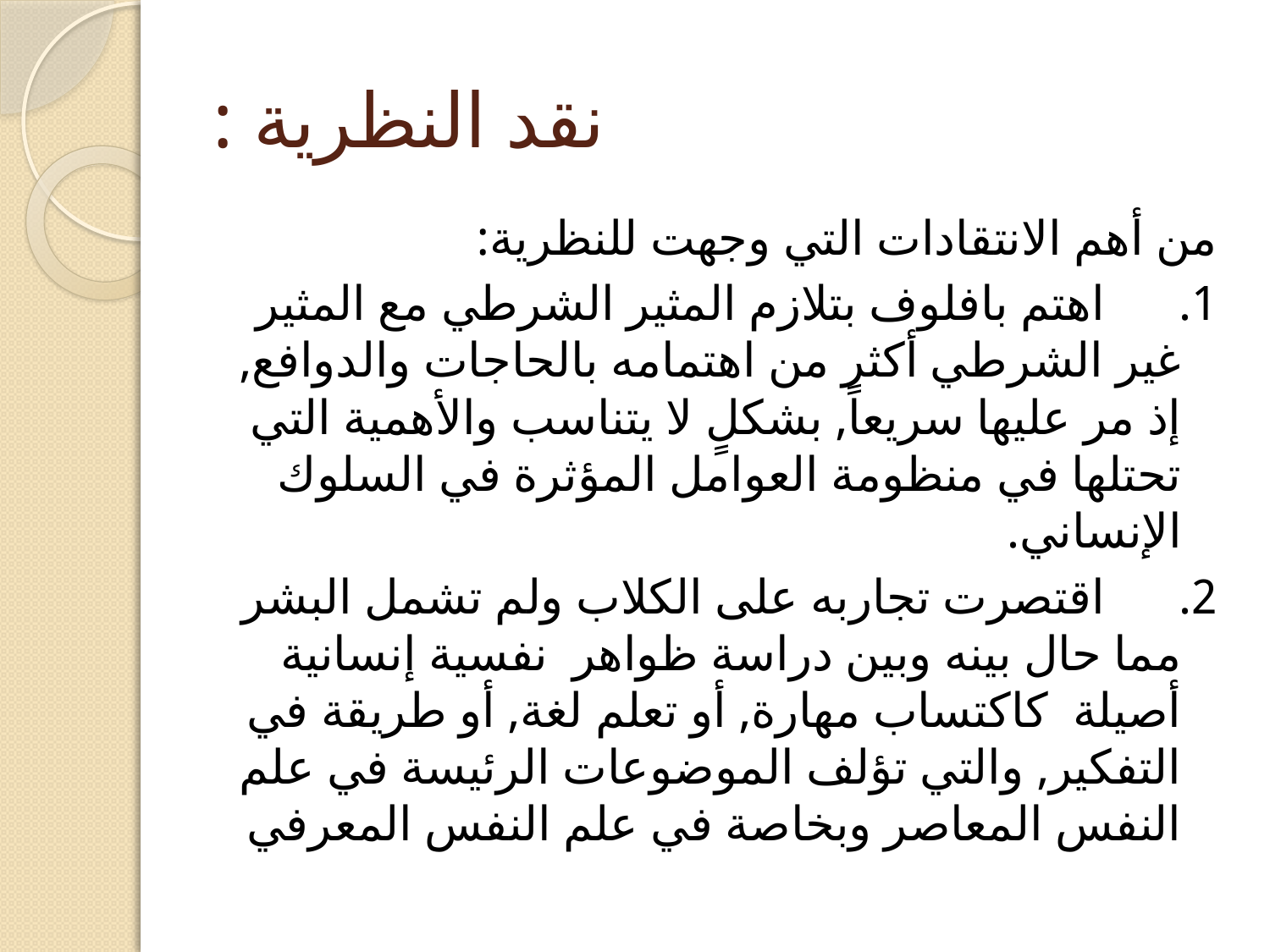

# نقد النظرية :
من أهم الانتقادات التي وجهت للنظرية:
1.      اهتم بافلوف بتلازم المثير الشرطي مع المثير غير الشرطي أكثر من اهتمامه بالحاجات والدوافع, إذ مر عليها سريعاً, بشكلٍ لا يتناسب والأهمية التي تحتلها في منظومة العوامل المؤثرة في السلوك الإنساني.
2.      اقتصرت تجاربه على الكلاب ولم تشمل البشر مما حال بينه وبين دراسة ظواهر  نفسية إنسانية أصيلة  كاكتساب مهارة, أو تعلم لغة, أو طريقة في التفكير, والتي تؤلف الموضوعات الرئيسة في علم النفس المعاصر وبخاصة في علم النفس المعرفي